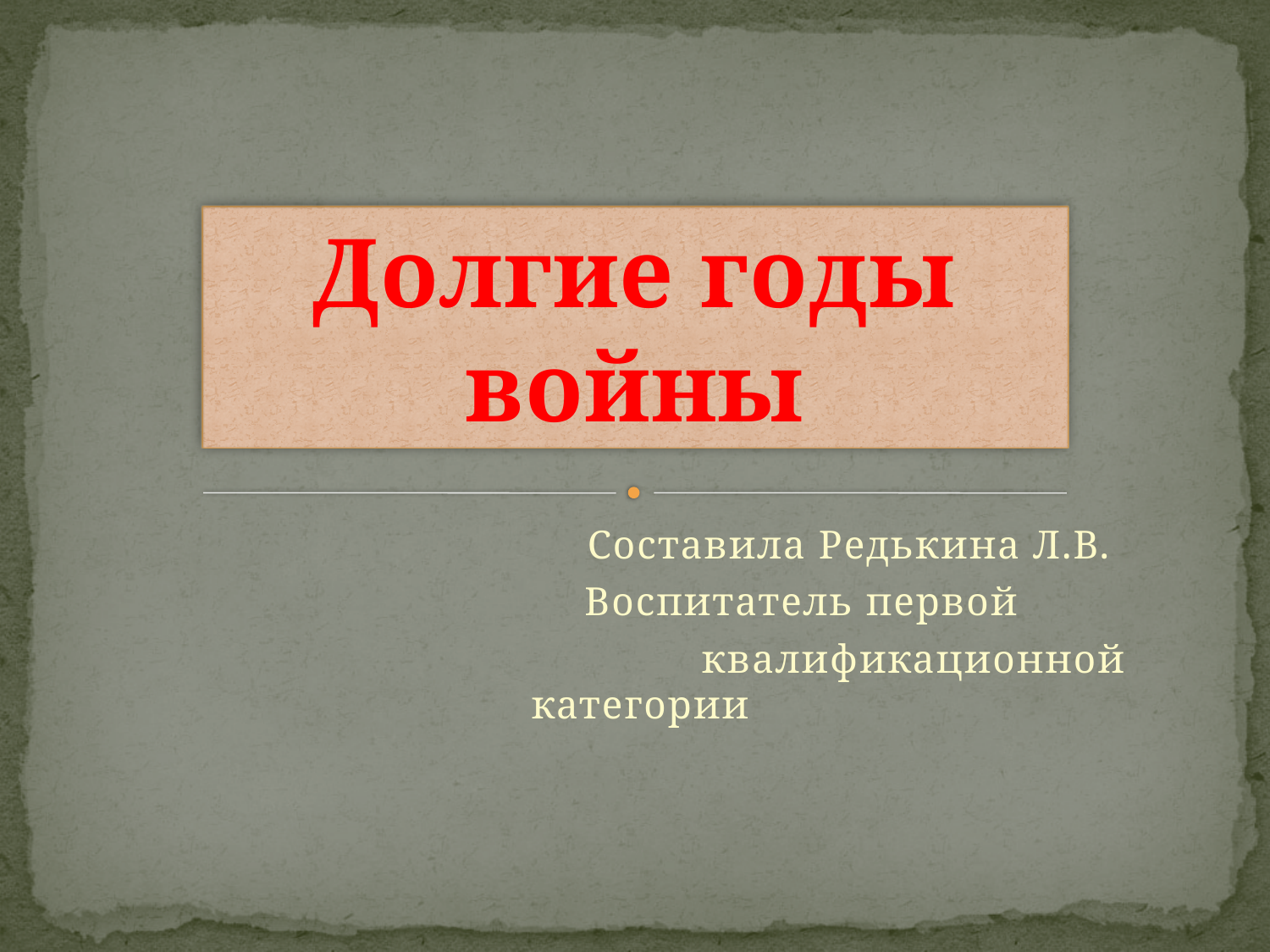

#
Долгие годы войны
                                   Составила Редькина Л.В.
                            Воспитатель первой
                                              квалификационной категории